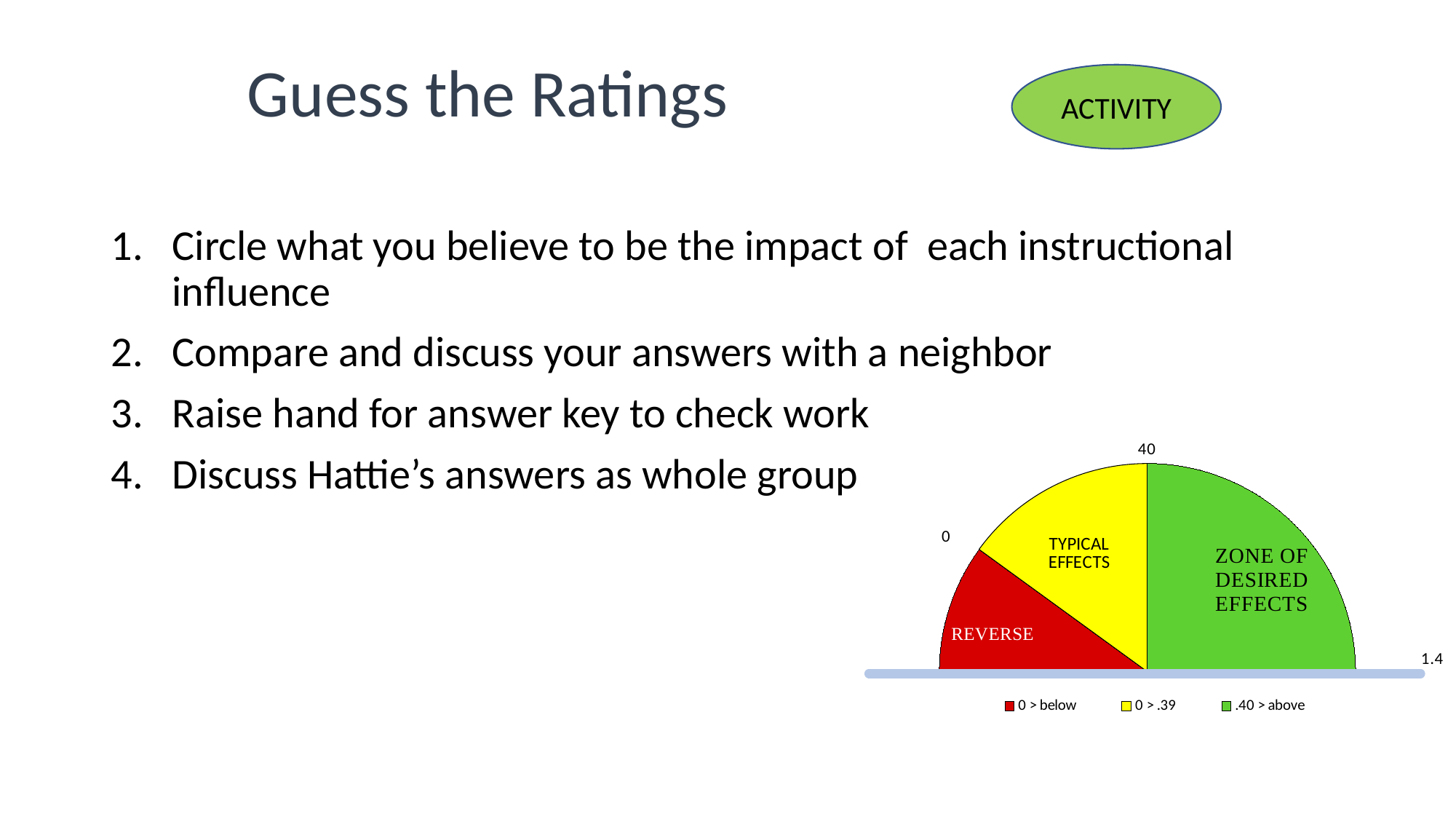

# Guess the Ratings
ACTIVITY
Circle what you believe to be the impact of  each instructional influence
Compare and discuss your answers with a neighbor
Raise hand for answer key to check work
Discuss Hattie’s answers as whole group

### Chart

| Category |  |
|---|---|
| 0 > below | 0.1 |
| 0 > .39 | 0.15 |
| .40 > above | 0.25 |